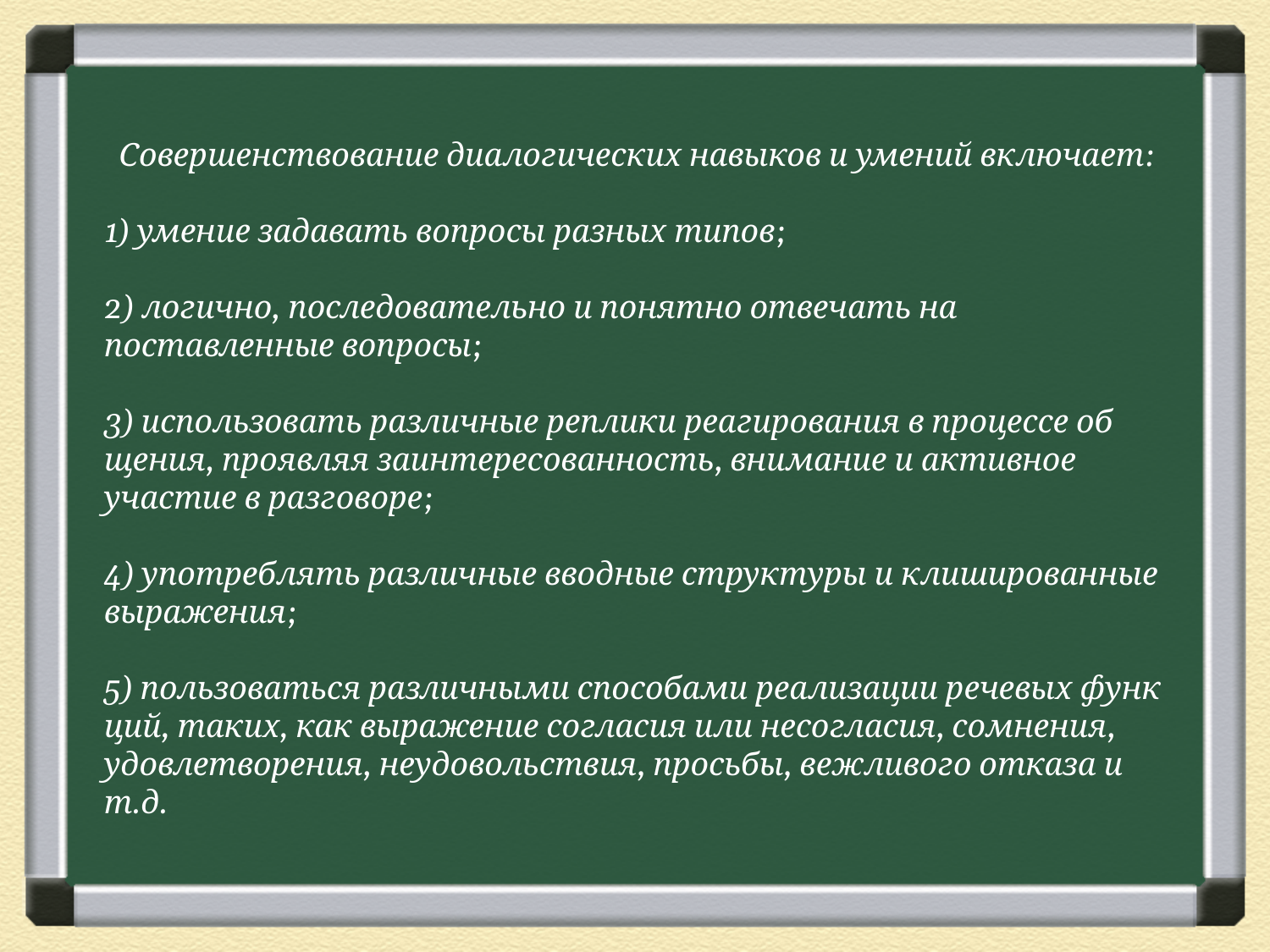

Совершенствование диалогичес­ких навыков и умений включает:
1) умение задавать вопросы разных типов;
2) логично, последовательно и понятно отвечать на поставленные вопросы;
3) использовать различные реплики реагирования в процессе об­щения, проявляя заинтересованность, внимание и активное участие в разговоре;
4) употреблять различные вводные структуры и клишированные выражения;
5) пользоваться различными способами реализации речевых функ­ций, таких, как выражение согласия или несогласия, сомнения, удовлетворения, неудовольствия, просьбы, вежливого отказа и т.д.